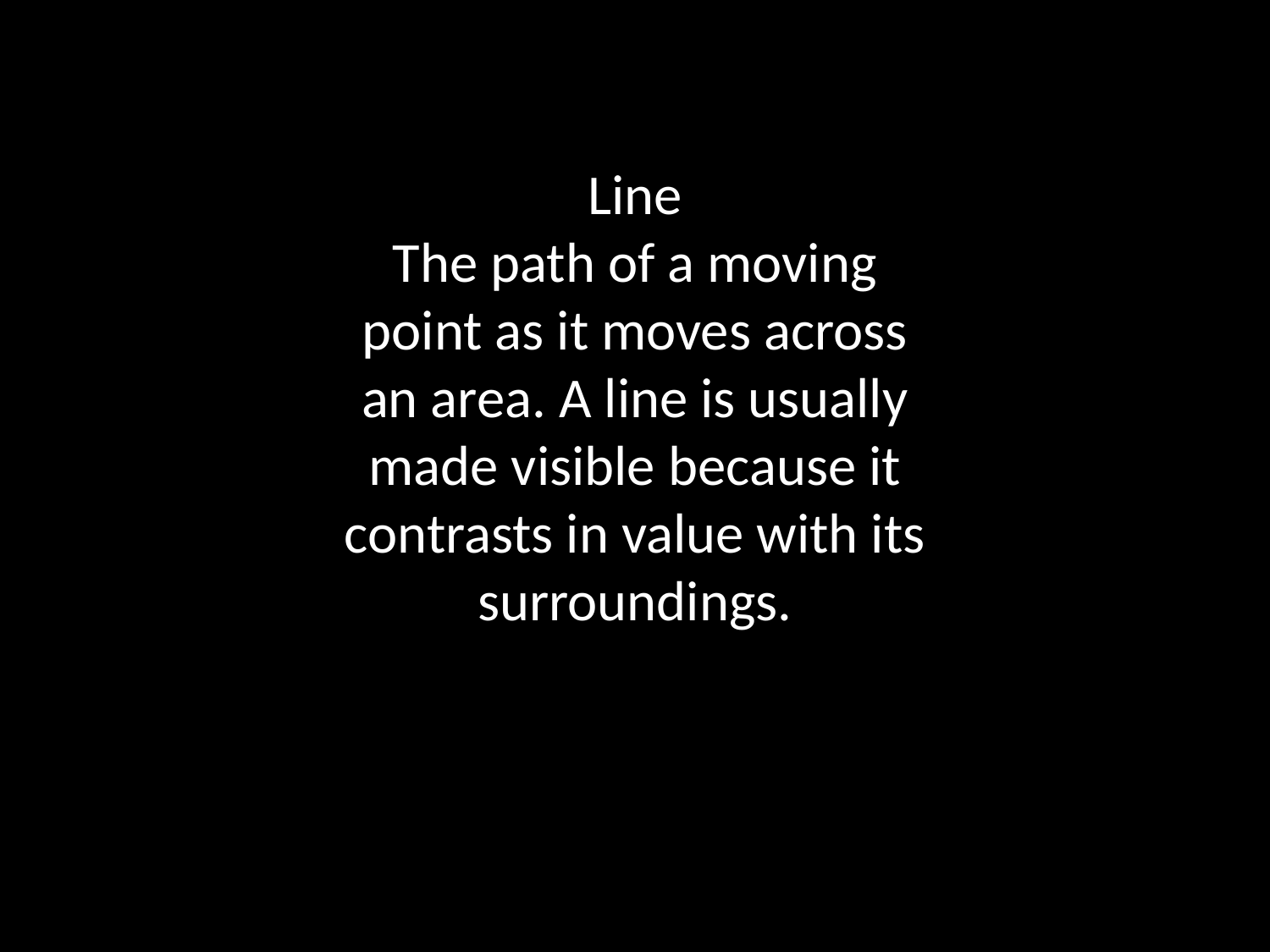

Line
The path of a moving point as it moves across an area. A line is usually made visible because it contrasts in value with its surroundings.